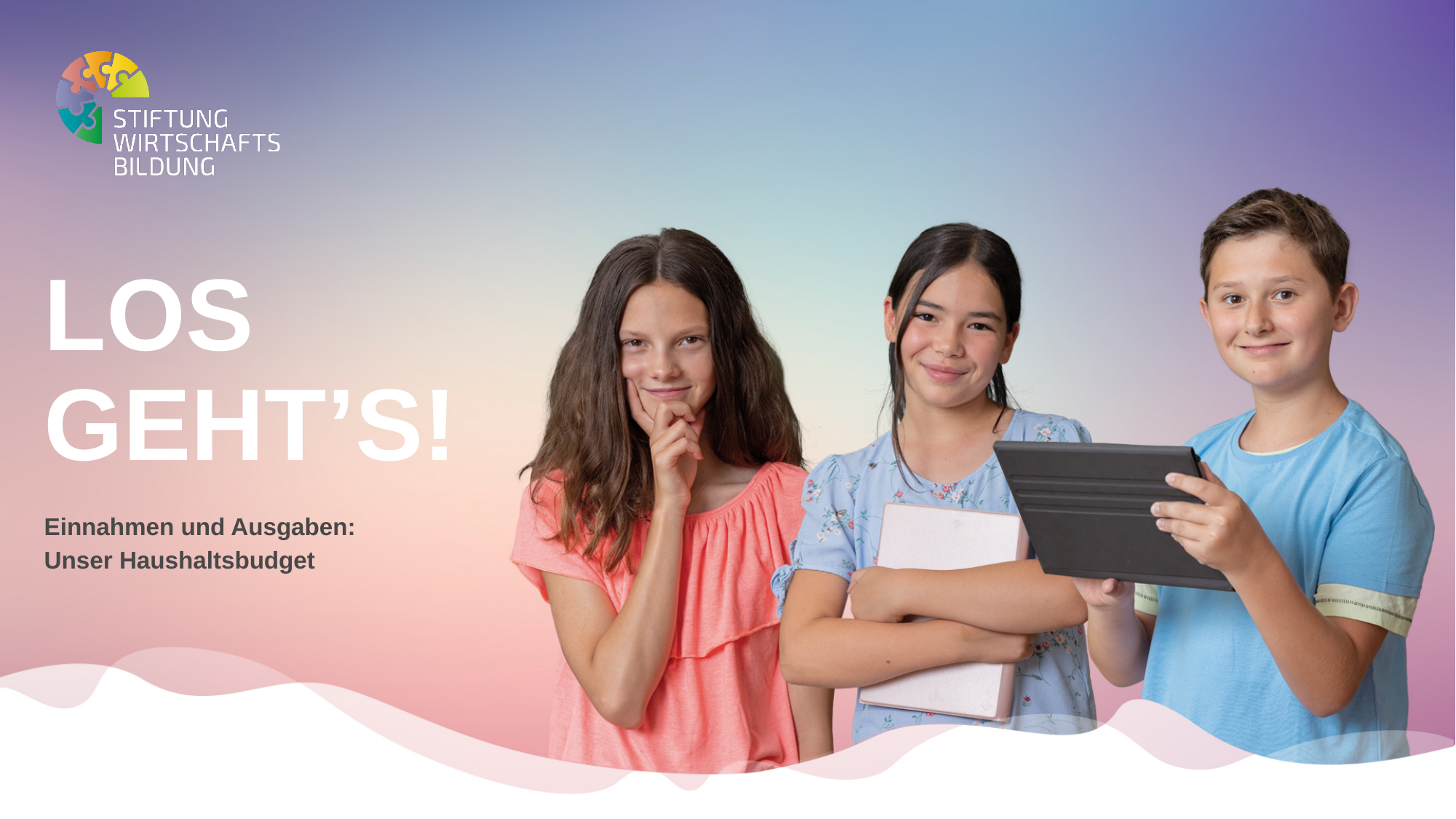

# Los Geht’s!
Einnahmen und Ausgaben:
Unser Haushaltsbudget